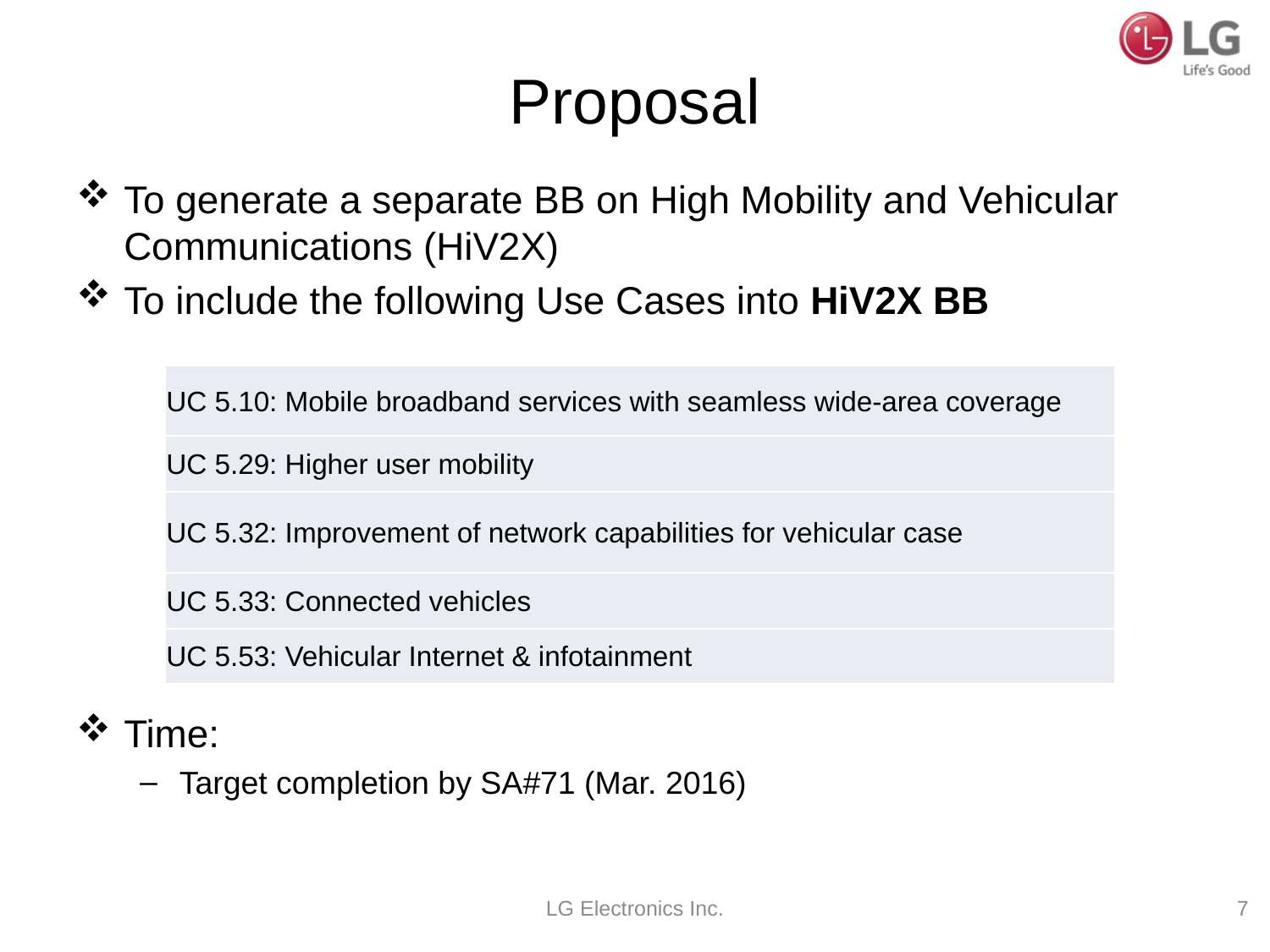

# Proposal
To generate a separate BB on High Mobility and Vehicular Communications (HiV2X)
To include the following Use Cases into HiV2X BB

Time:
Target completion by SA#71 (Mar. 2016)
| UC 5.10: Mobile broadband services with seamless wide-area coverage |
| --- |
| UC 5.29: Higher user mobility |
| UC 5.32: Improvement of network capabilities for vehicular case |
| UC 5.33: Connected vehicles |
| UC 5.53: Vehicular Internet & infotainment |
LG Electronics Inc.
7